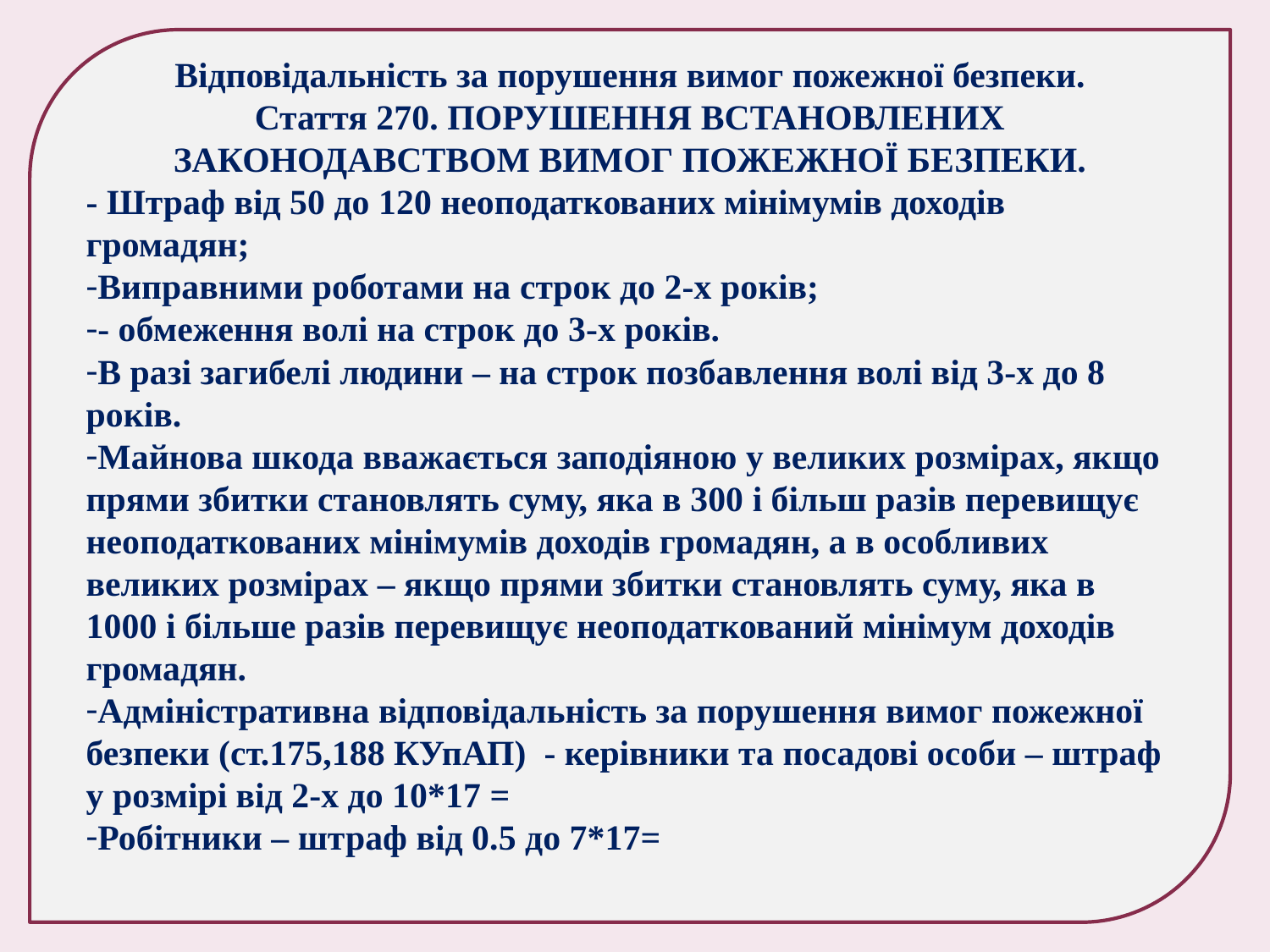

Відповідальність за порушення вимог пожежної безпеки.
Стаття 270. ПОРУШЕННЯ ВСТАНОВЛЕНИХ ЗАКОНОДАВСТВОМ ВИМОГ ПОЖЕЖНОЇ БЕЗПЕКИ.
- Штраф від 50 до 120 неоподаткованих мінімумів доходів громадян;
Виправними роботами на строк до 2-х років;
- обмеження волі на строк до 3-х років.
В разі загибелі людини – на строк позбавлення волі від 3-х до 8 років.
Майнова шкода вважається заподіяною у великих розмірах, якщо прями збитки становлять суму, яка в 300 і більш разів перевищує неоподаткованих мінімумів доходів громадян, а в особливих великих розмірах – якщо прями збитки становлять суму, яка в 1000 і більше разів перевищує неоподаткований мінімум доходів громадян.
Адміністративна відповідальність за порушення вимог пожежної безпеки (ст.175,188 КУпАП)  - керівники та посадові особи – штраф у розмірі від 2-х до 10*17 =
Робітники – штраф від 0.5 до 7*17=